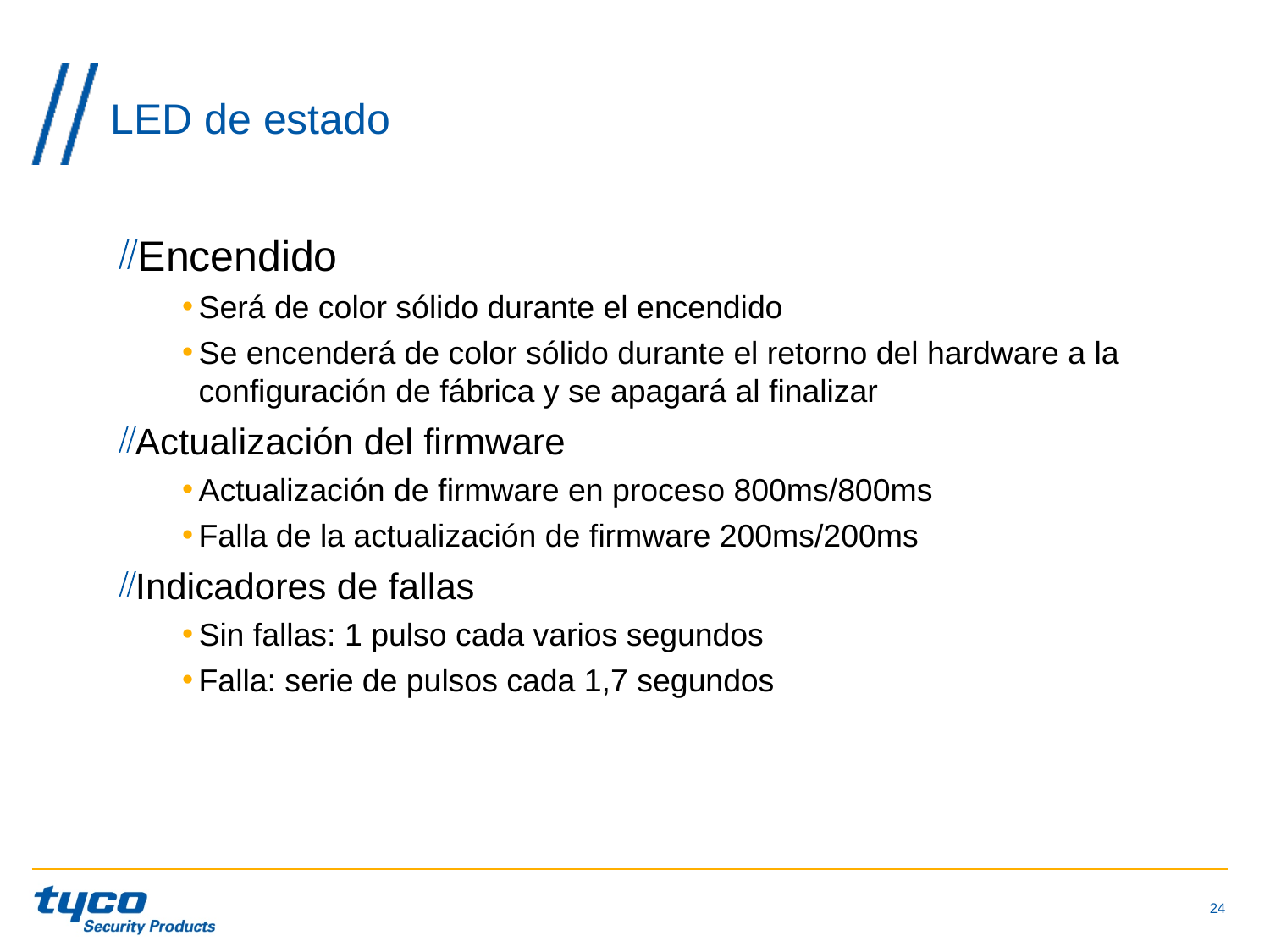

# LED de estado
Encendido
Será de color sólido durante el encendido
Se encenderá de color sólido durante el retorno del hardware a la configuración de fábrica y se apagará al finalizar
Actualización del firmware
Actualización de firmware en proceso 800ms/800ms
Falla de la actualización de firmware 200ms/200ms
Indicadores de fallas
Sin fallas: 1 pulso cada varios segundos
Falla: serie de pulsos cada 1,7 segundos

24